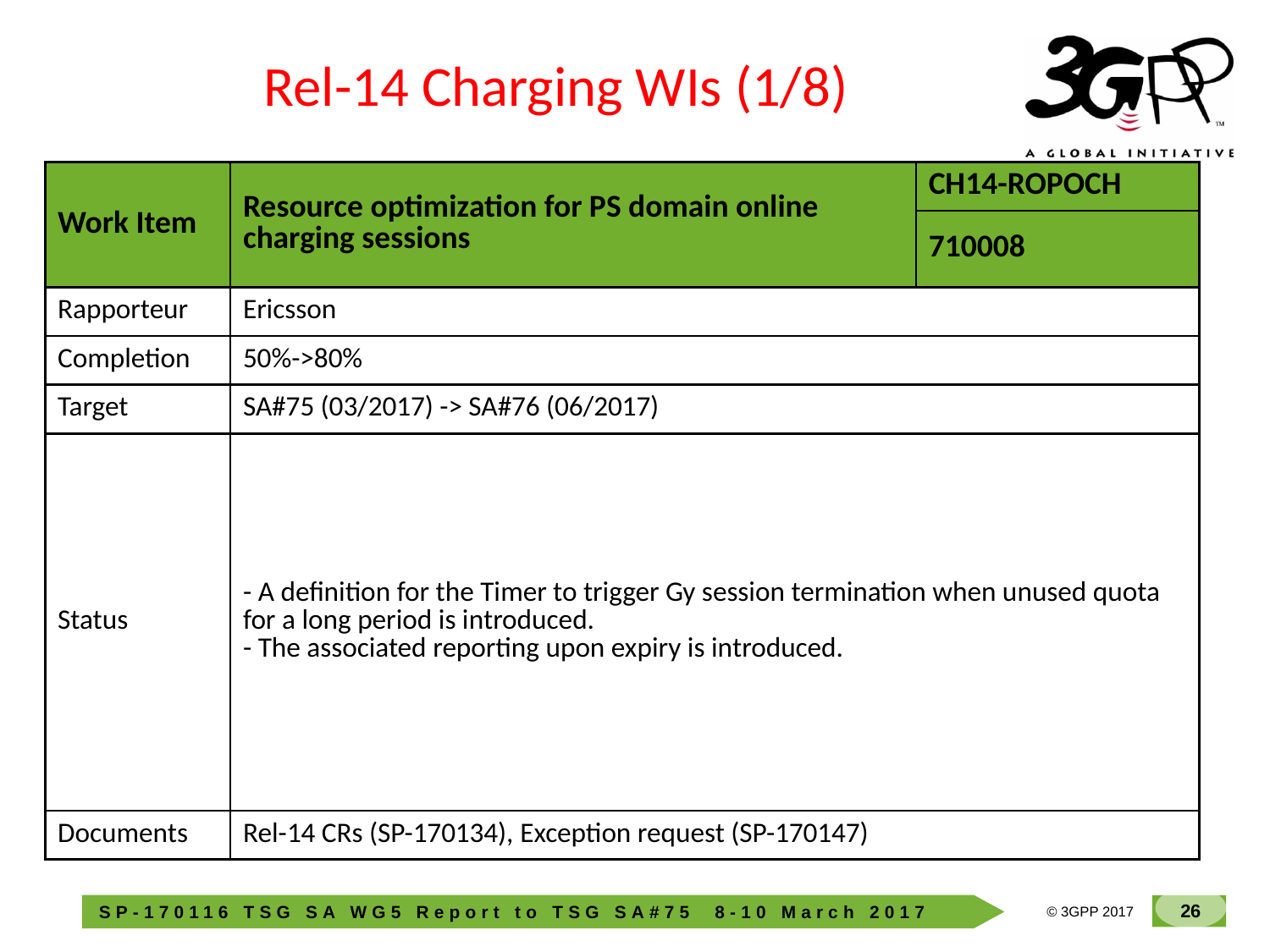

Rel-14 Charging WIs (1/8)
| Work Item | Resource optimization for PS domain online charging sessions | CH14-ROPOCH |
| --- | --- | --- |
|  |  | 710008 |
| Rapporteur | Ericsson |  |
| Completion | 50%->80% |  |
| Target | SA#75 (03/2017) -> SA#76 (06/2017) |  |
| Status | - A definition for the Timer to trigger Gy session termination when unused quota for a long period is introduced. - The associated reporting upon expiry is introduced. |  |
| Documents | Rel-14 CRs (SP-170134), Exception request (SP-170147) |  |